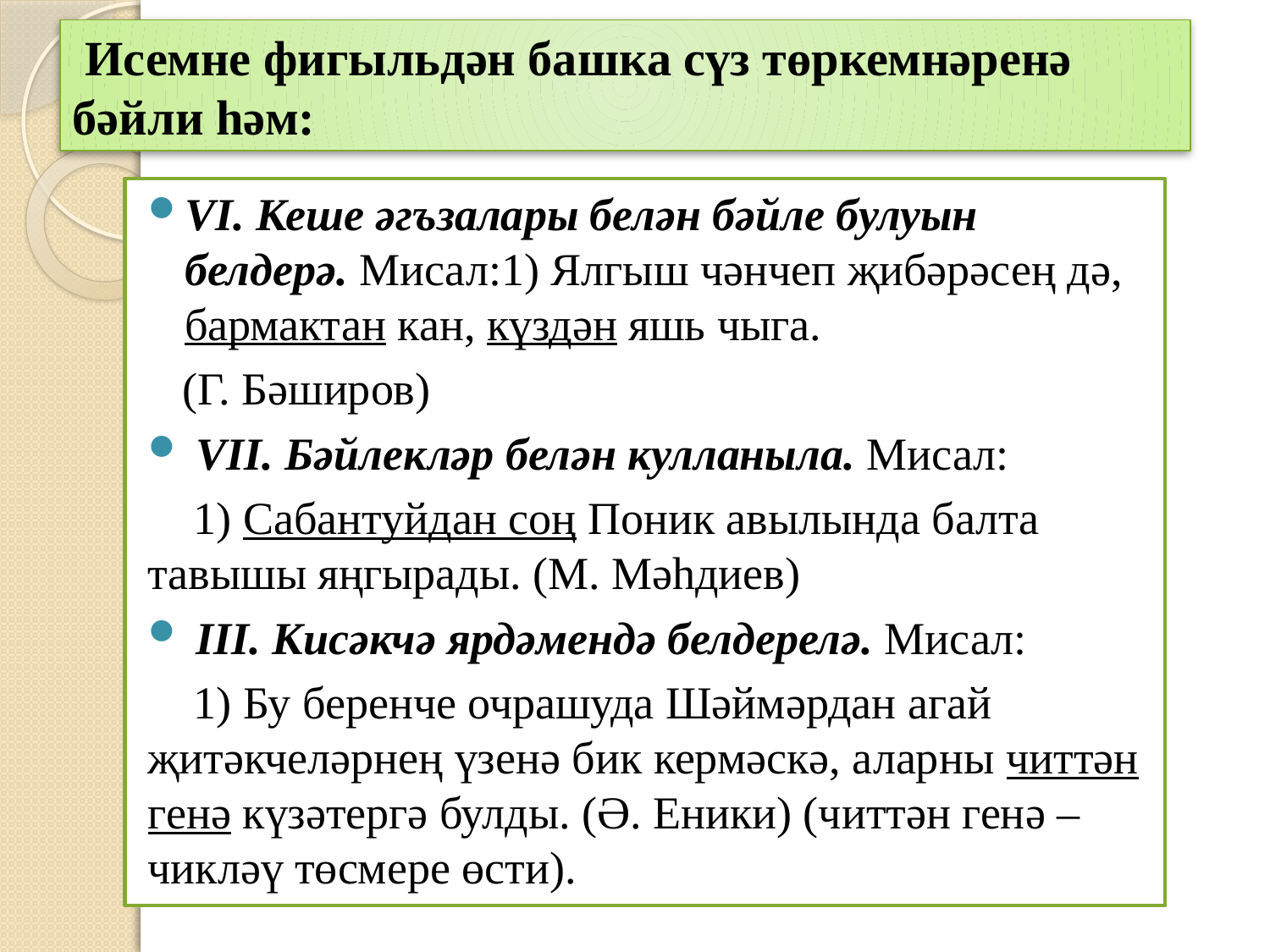

Исемне фигыльдән башка сүз төркемнәренә бәйли һәм:
VI. Кеше әгъзалары белән бәйле булуын белдерә. Мисал:1) Ялгыш чәнчеп җибәрәсең дә, бармактан кан, күздән яшь чыга.
   (Г. Бәширов)
 VII. Бәйлекләр белән кулланыла. Мисал:
    1) Сабантуйдан соң Поник авылында балта тавышы яңгырады. (М. Мәһдиев)
 III. Кисәкчә ярдәмендә белдерелә. Мисал:
    1) Бу беренче очрашуда Шәймәрдан агай җитәкчеләрнең үзенә бик кермәскә, аларны читтән генә күзәтергә булды. (Ә. Еники) (читтән генә – чикләү төсмере өсти).